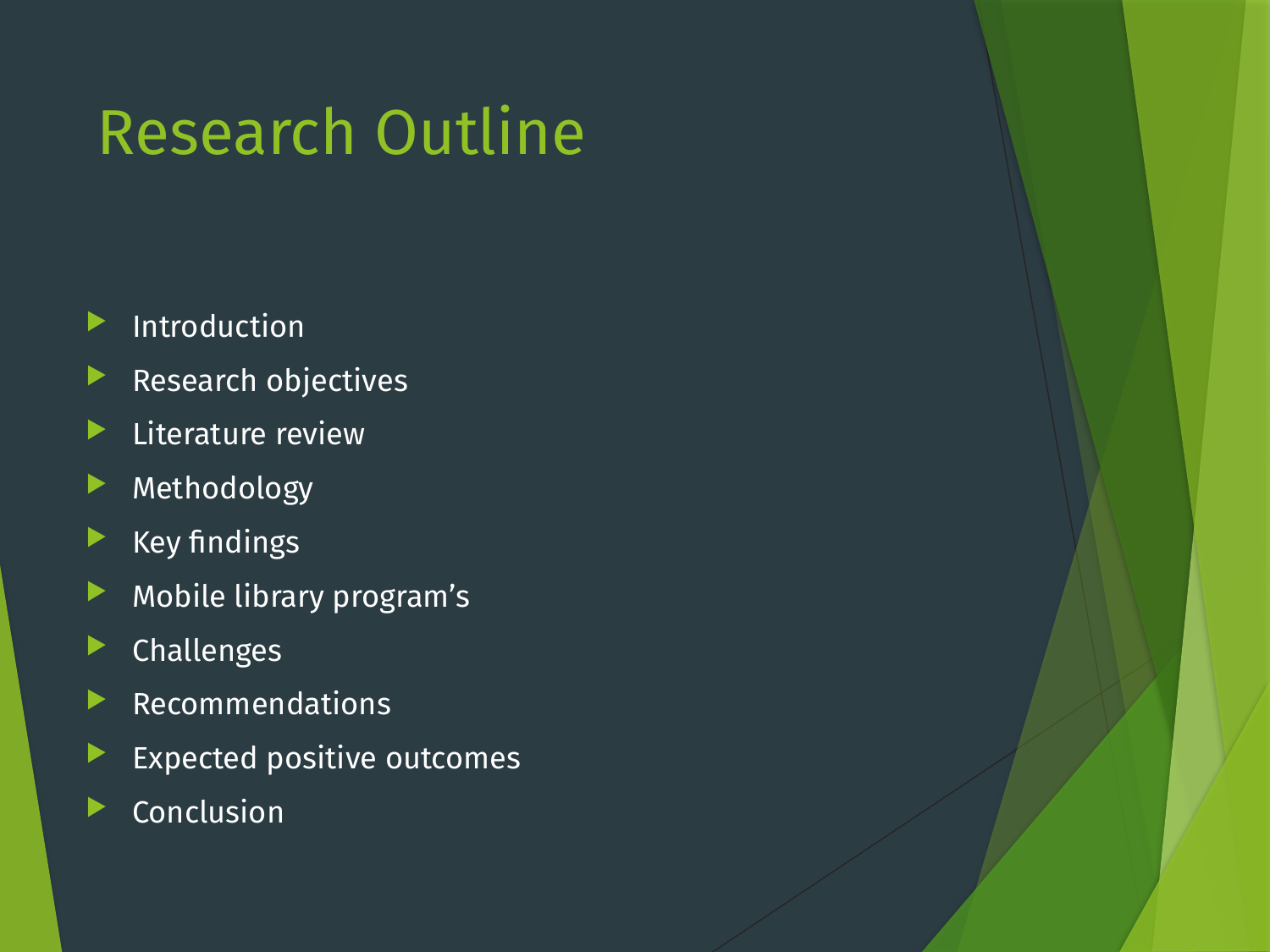

# Research Outline
Introduction
Research objectives
Literature review
Methodology
Key findings
Mobile library program’s
Challenges
Recommendations
Expected positive outcomes
Conclusion